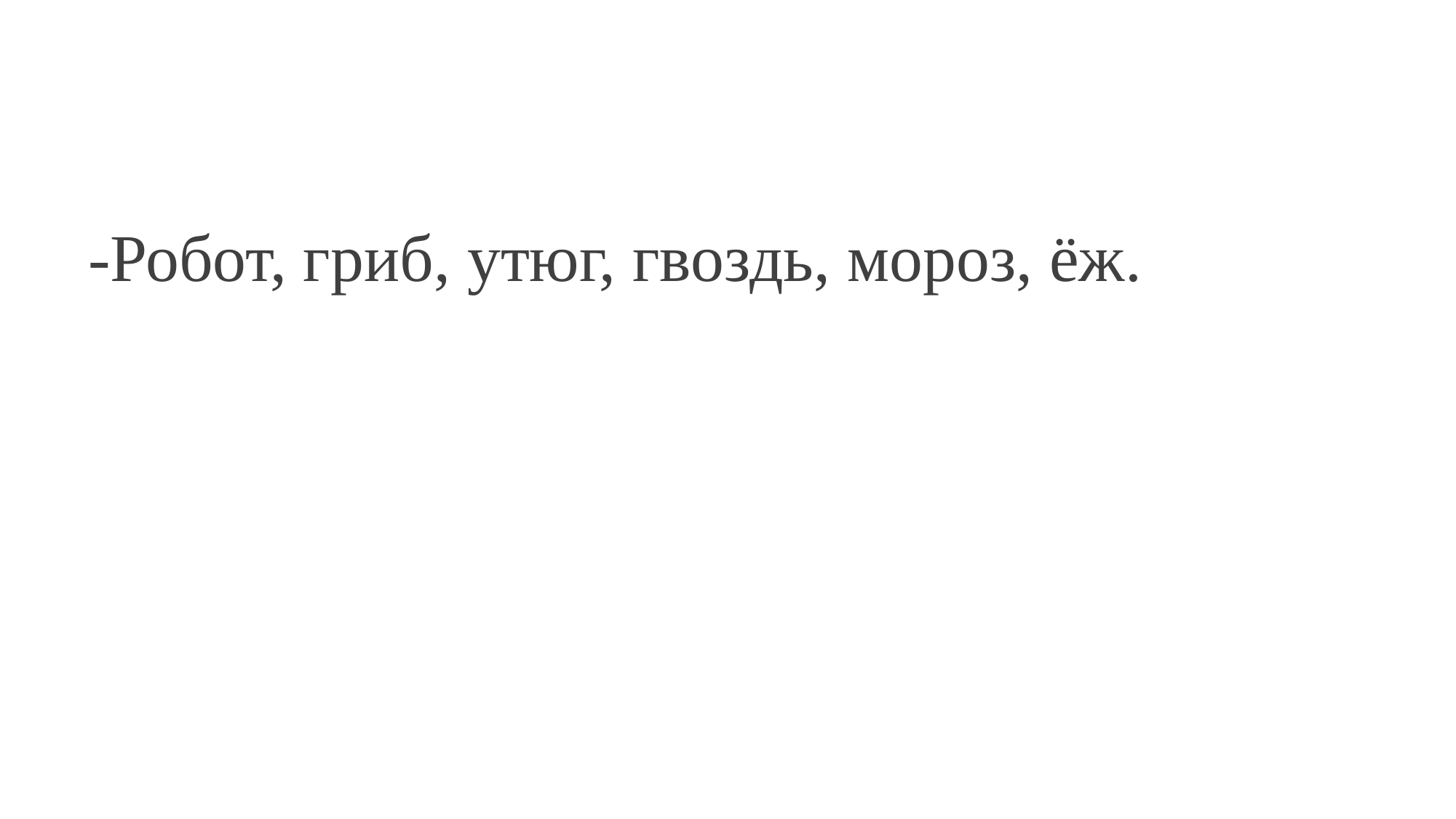

#
-Робот, гриб, утюг, гвоздь, мороз, ёж.